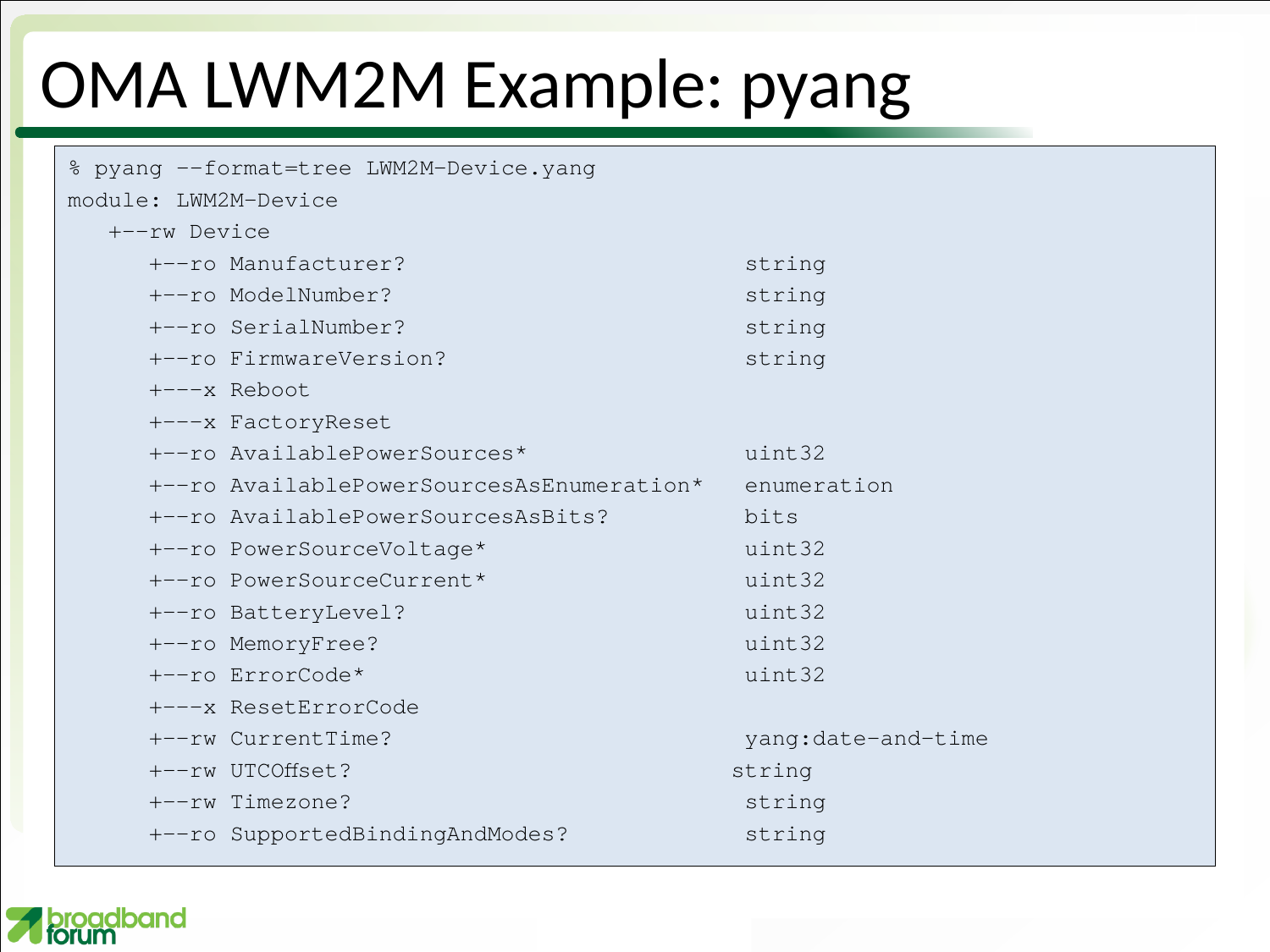

# OMA LWM2M Example: pyang
% pyang --format=tree LWM2M-Device.yang
module: LWM2M-Device
   +--rw Device
      +--ro Manufacturer?                         string
      +--ro ModelNumber?                          string
      +--ro SerialNumber?                         string
      +--ro FirmwareVersion?                      string
      +---x Reboot
      +---x FactoryReset
      +--ro AvailablePowerSources*                uint32
      +--ro AvailablePowerSourcesAsEnumeration*   enumeration
      +--ro AvailablePowerSourcesAsBits?          bits
      +--ro PowerSourceVoltage*                   uint32
      +--ro PowerSourceCurrent*                   uint32
      +--ro BatteryLevel?                         uint32
      +--ro MemoryFree?                           uint32
      +--ro ErrorCode*                            uint32
      +---x ResetErrorCode
      +--rw CurrentTime?                          yang:date-and-time
      +--rw UTCOffset?                            string
      +--rw Timezone?                             string
      +--ro SupportedBindingAndModes?             string